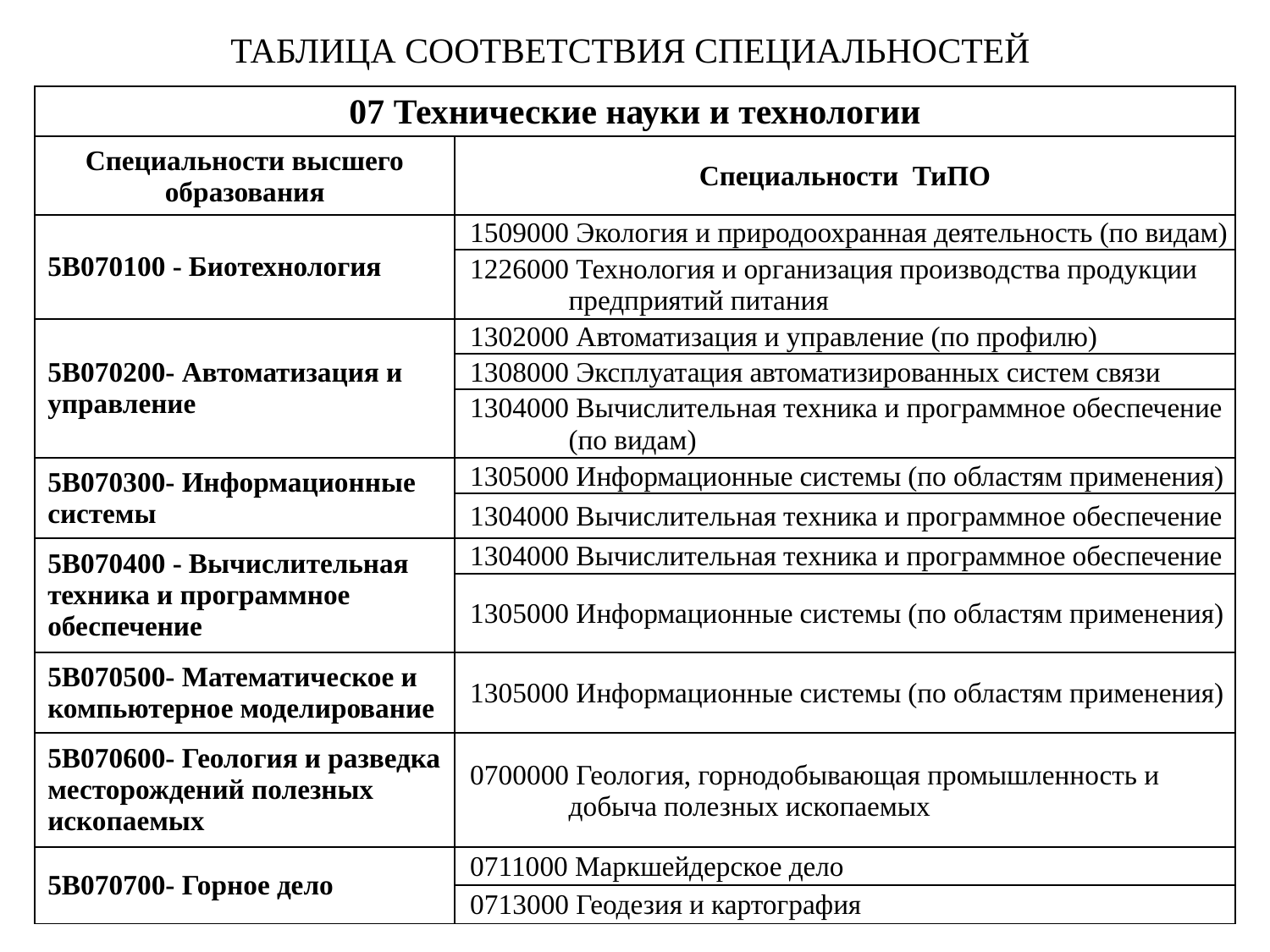

# Таблица соответствия специальностей
| 07 Технические науки и технологии |  |
| --- | --- |
| Специальности высшего образования | Специальности ТиПО |
| 5B070100 - Биотехнология | 1509000 Экология и природоохранная деятельность (по видам) |
|  | 1226000 Технология и организация производства продукции предприятий питания |
| 5B070200- Автоматизация и управление | 1302000 Автоматизация и управление (по профилю) |
|  | 1308000 Эксплуатация автоматизированных систем связи |
|  | 1304000 Вычислительная техника и программное обеспечение (по видам) |
| 5B070300- Информационные системы | 1305000 Информационные системы (по областям применения) |
|  | 1304000 Вычислительная техника и программное обеспечение |
| 5B070400 - Вычислительная техника и программное обеспечение | 1304000 Вычислительная техника и программное обеспечение |
|  | 1305000 Информационные системы (по областям применения) |
| 5B070500- Математическое и компьютерное моделирование | 1305000 Информационные системы (по областям применения) |
| 5B070600- Геология и разведка месторождений полезных ископаемых | 0700000 Геология, горнодобывающая промышленность и добыча полезных ископаемых |
| 5B070700- Горное дело | 0711000 Маркшейдерское дело |
|  | 0713000 Геодезия и картография |